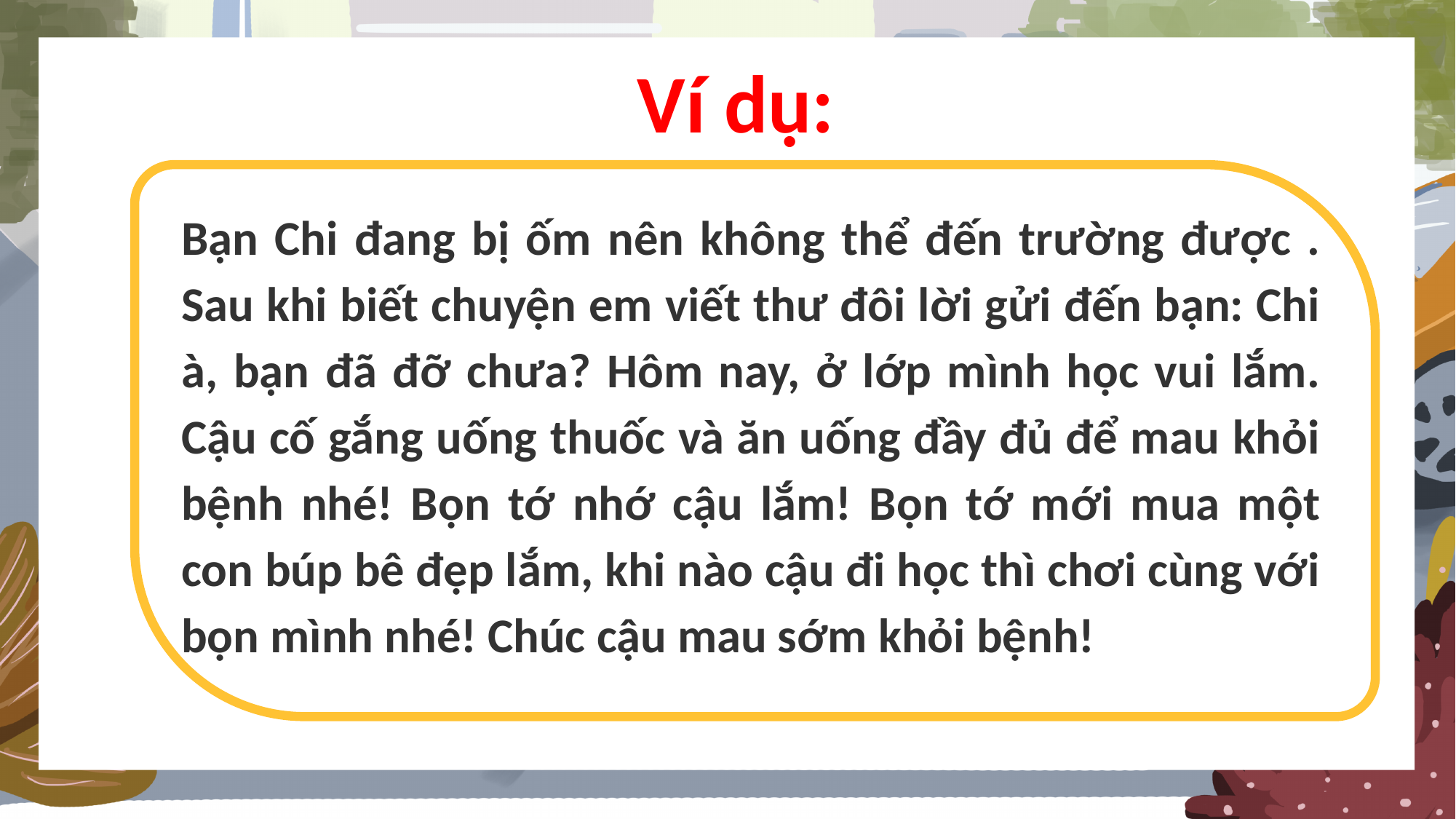

Ví dụ:

Bạn Chi đang bị ốm nên không thể đến trường được . Sau khi biết chuyện em viết thư đôi lời gửi đến bạn: Chi à, bạn đã đỡ chưa? Hôm nay, ở lớp mình học vui lắm. Cậu cố gắng uống thuốc và ăn uống đầy đủ để mau khỏi bệnh nhé! Bọn tớ nhớ cậu lắm! Bọn tớ mới mua một con búp bê đẹp lắm, khi nào cậu đi học thì chơi cùng với bọn mình nhé! Chúc cậu mau sớm khỏi bệnh!